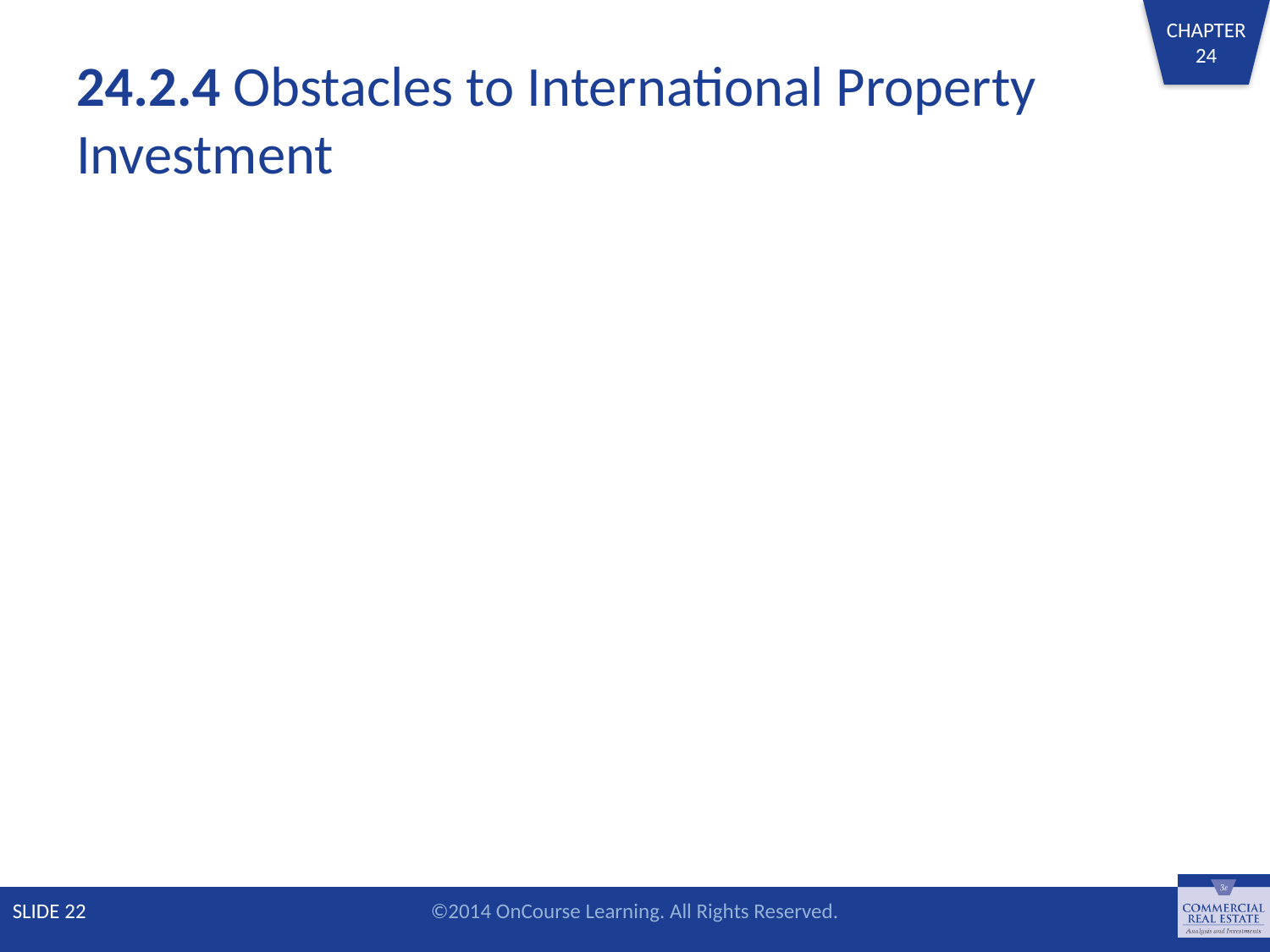

# 24.2.4 Obstacles to International Property Investment

SLIDE 22